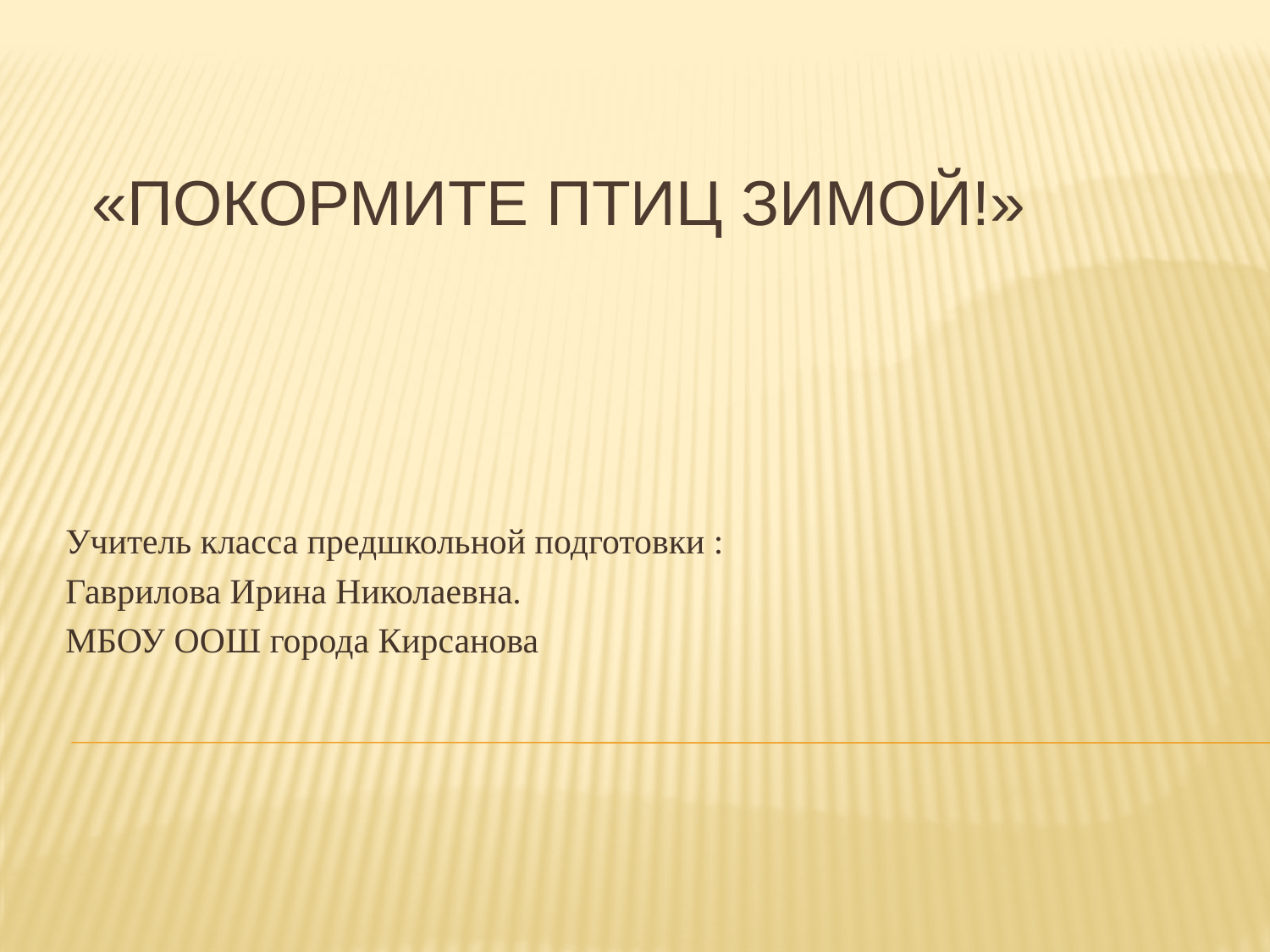

# «Покормите птиц зимой!»
Учитель класса предшкольной подготовки :
Гаврилова Ирина Николаевна.
МБОУ ООШ города Кирсанова